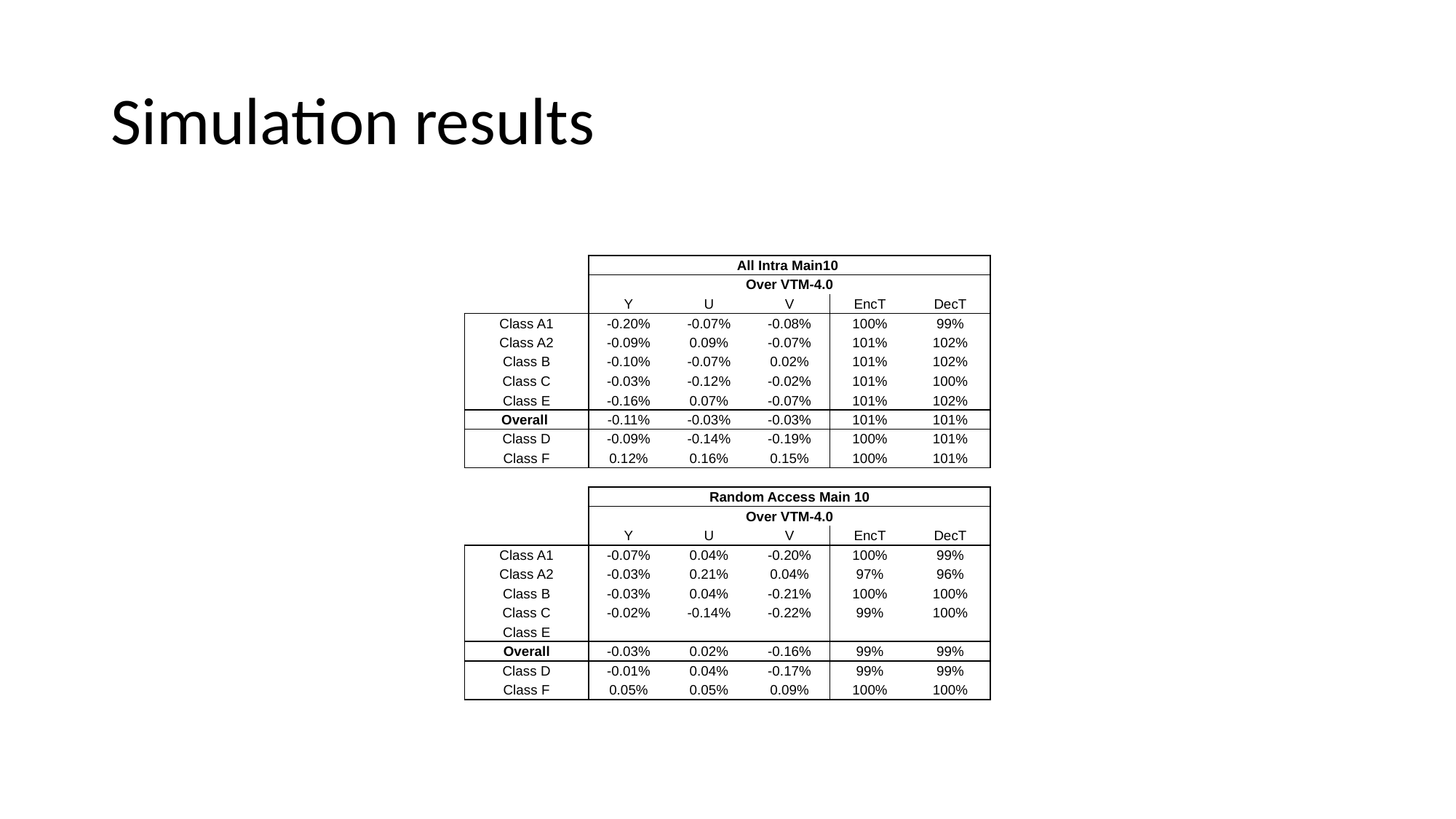

# Simulation results
|  | All Intra Main10 |  |  |  |  |
| --- | --- | --- | --- | --- | --- |
|  | Over VTM-4.0 |  |  |  |  |
|  | Y | U | V | EncT | DecT |
| Class A1 | -0.20% | -0.07% | -0.08% | 100% | 99% |
| Class A2 | -0.09% | 0.09% | -0.07% | 101% | 102% |
| Class B | -0.10% | -0.07% | 0.02% | 101% | 102% |
| Class C | -0.03% | -0.12% | -0.02% | 101% | 100% |
| Class E | -0.16% | 0.07% | -0.07% | 101% | 102% |
| Overall | -0.11% | -0.03% | -0.03% | 101% | 101% |
| Class D | -0.09% | -0.14% | -0.19% | 100% | 101% |
| Class F | 0.12% | 0.16% | 0.15% | 100% | 101% |
|  |  |  |  |  |  |
|  | Random Access Main 10 |  |  |  |  |
|  | Over VTM-4.0 |  |  |  |  |
|  | Y | U | V | EncT | DecT |
| Class A1 | -0.07% | 0.04% | -0.20% | 100% | 99% |
| Class A2 | -0.03% | 0.21% | 0.04% | 97% | 96% |
| Class B | -0.03% | 0.04% | -0.21% | 100% | 100% |
| Class C | -0.02% | -0.14% | -0.22% | 99% | 100% |
| Class E |  |  |  |  |  |
| Overall | -0.03% | 0.02% | -0.16% | 99% | 99% |
| Class D | -0.01% | 0.04% | -0.17% | 99% | 99% |
| Class F | 0.05% | 0.05% | 0.09% | 100% | 100% |